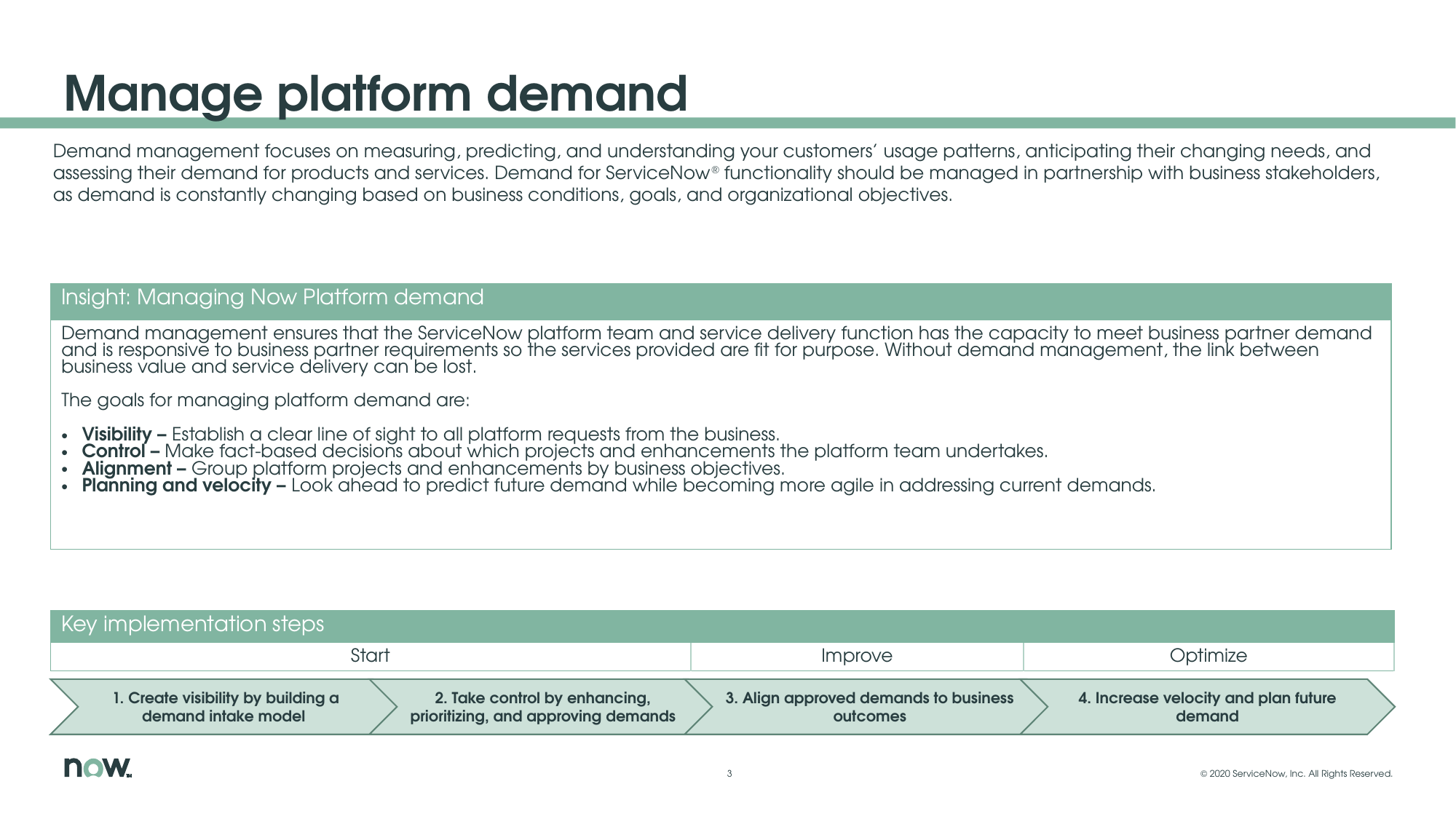

# Manage platform demand

Demand management focuses on measuring, predicting, and understanding your customers’ usage patterns, anticipating their changing needs, and assessing their demand for products and services. Demand for ServiceNow® functionality should be managed in partnership with business stakeholders, as demand is constantly changing based on business conditions, goals, and organizational objectives.
| Insight: Managing Now Platform demand |
| --- |
| Demand management ensures that the ServiceNow platform team and service delivery function has the capacity to meet business partner demand and is responsive to business partner requirements so the services provided are fit for purpose. Without demand management, the link between business value and service delivery can be lost. The goals for managing platform demand are: Visibility – Establish a clear line of sight to all platform requests from the business. Control – Make fact-based decisions about which projects and enhancements the platform team undertakes. Alignment – Group platform projects and enhancements by business objectives. Planning and velocity – Look ahead to predict future demand while becoming more agile in addressing current demands. |
| Key implementation steps |  |  |
| --- | --- | --- |
| Start | Improve | Optimize |
1. Create visibility by building a demand intake model
2. Take control by enhancing, prioritizing, and approving demands
3. Align approved demands to business outcomes
4. Increase velocity and plan future demand